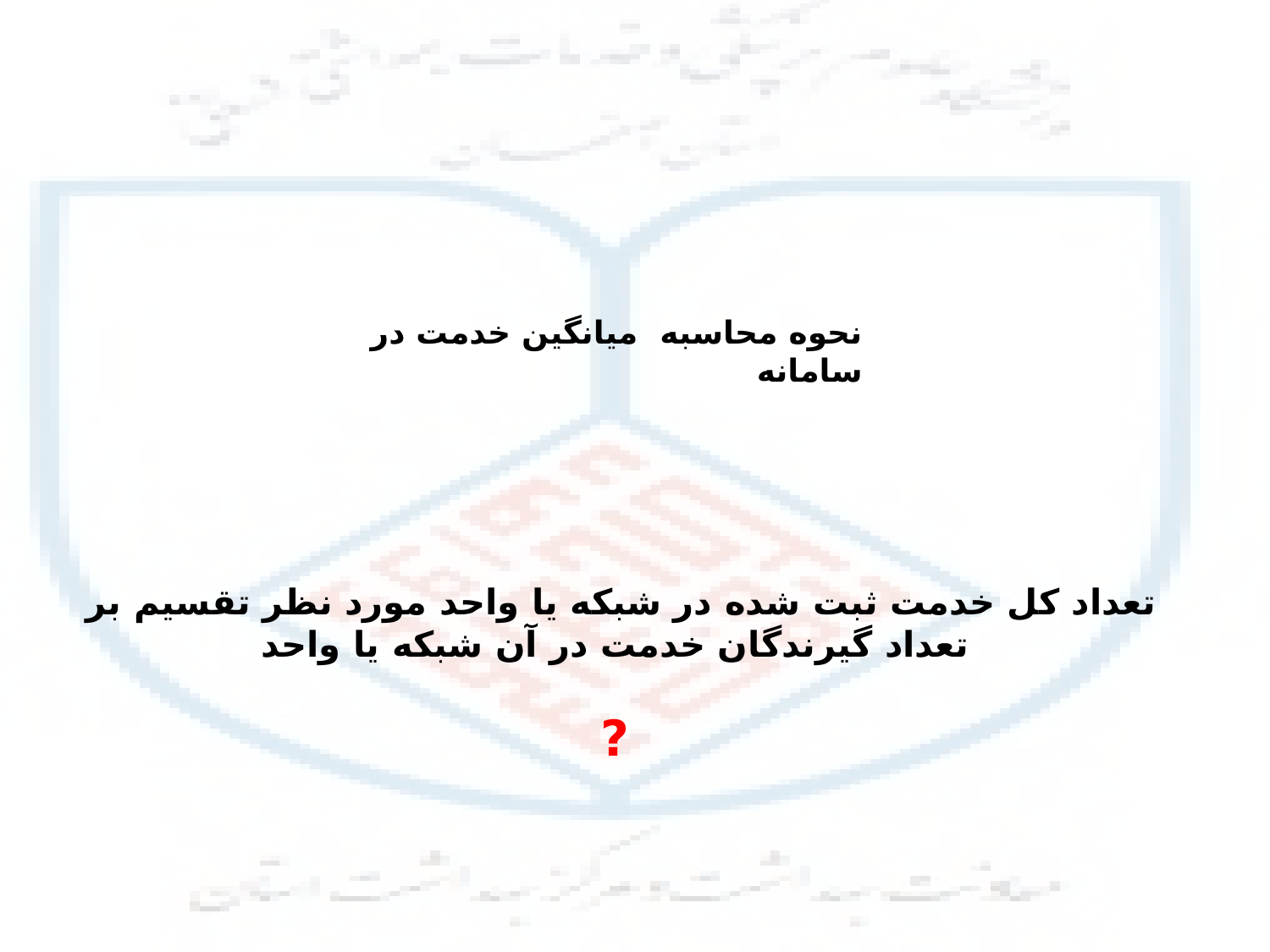

نحوه محاسبه  میانگین خدمت در سامانه
تعداد کل خدمت ثبت شده در شبکه یا واحد مورد نظر تقسیم بر
تعداد گیرندگان خدمت در آن شبکه یا واحد

?